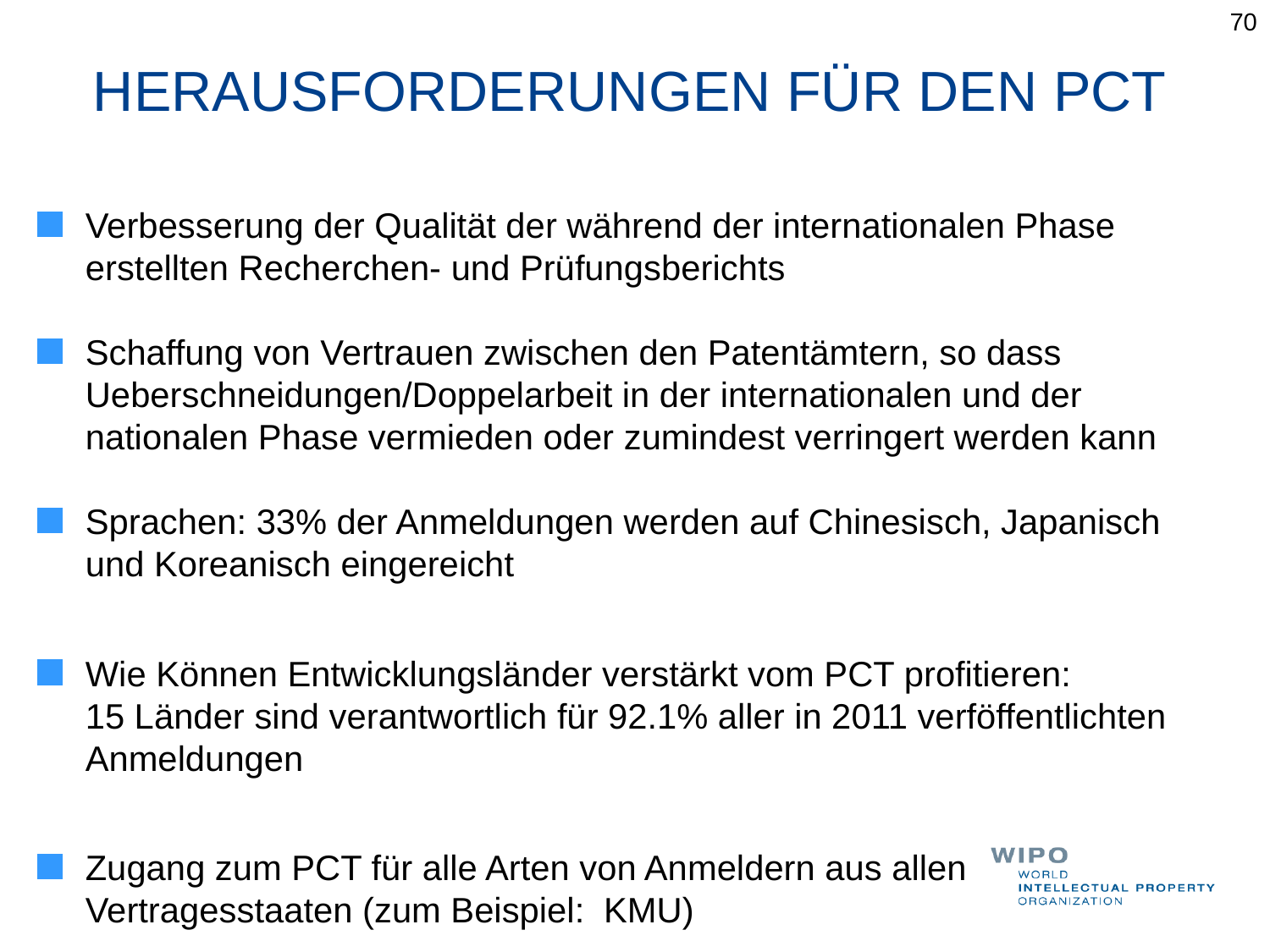

70
# HERAUSFORDERUNGEN FÜR DEN PCT
Verbesserung der Qualität der während der internationalen Phase erstellten Recherchen- und Prüfungsberichts

Schaffung von Vertrauen zwischen den Patentämtern, so dass Ueberschneidungen/Doppelarbeit in der internationalen und der nationalen Phase vermieden oder zumindest verringert werden kann

Sprachen: 33% der Anmeldungen werden auf Chinesisch, Japanisch und Koreanisch eingereicht

Wie Können Entwicklungsländer verstärkt vom PCT profitieren:
15 Länder sind verantwortlich für 92.1% aller in 2011 verföffentlichten Anmeldungen

Zugang zum PCT für alle Arten von Anmeldern aus allen Vertragesstaaten (zum Beispiel:  KMU)